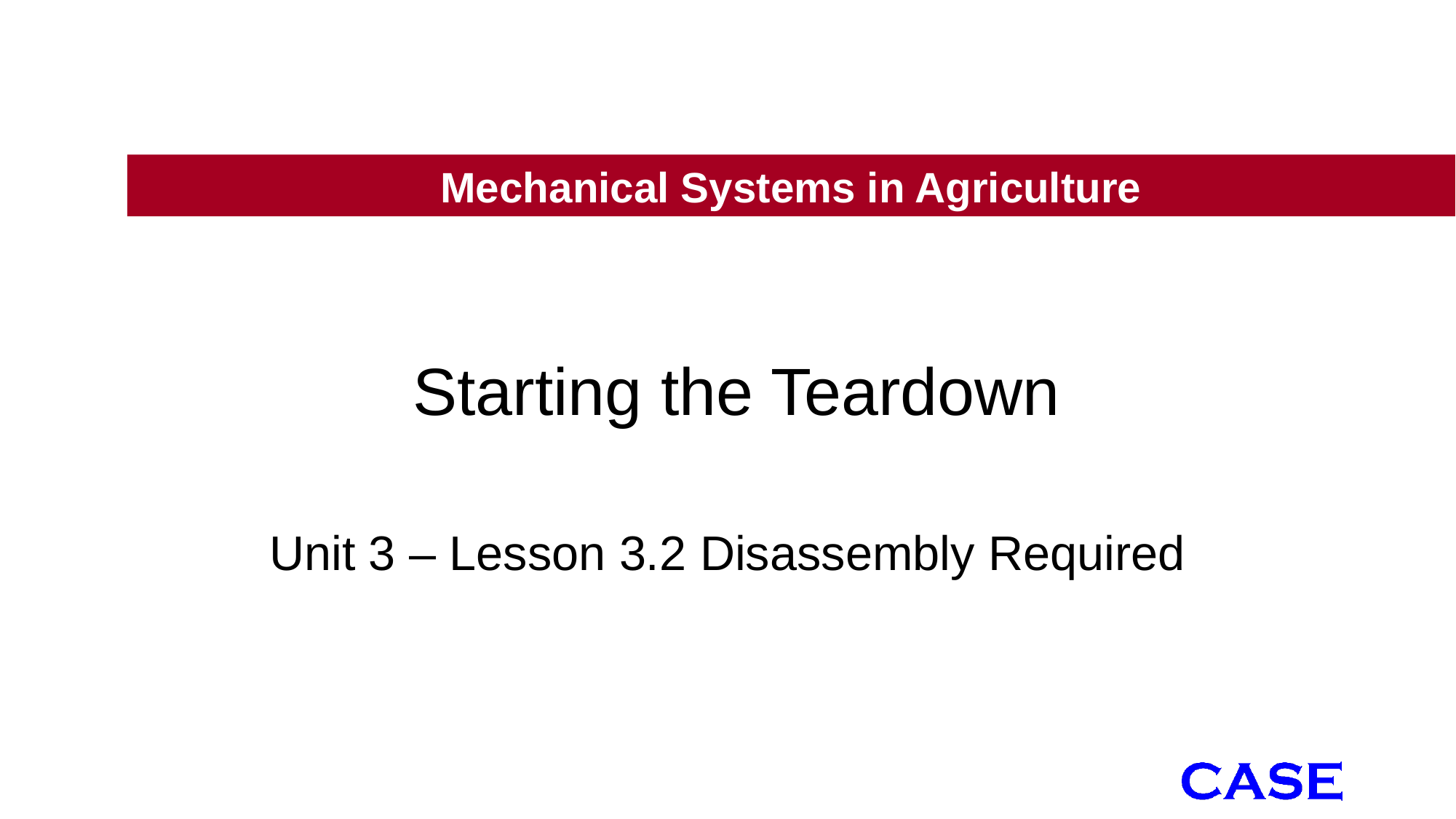

Mechanical Systems in Agriculture
# Starting the Teardown
Unit 3 – Lesson 3.2 Disassembly Required